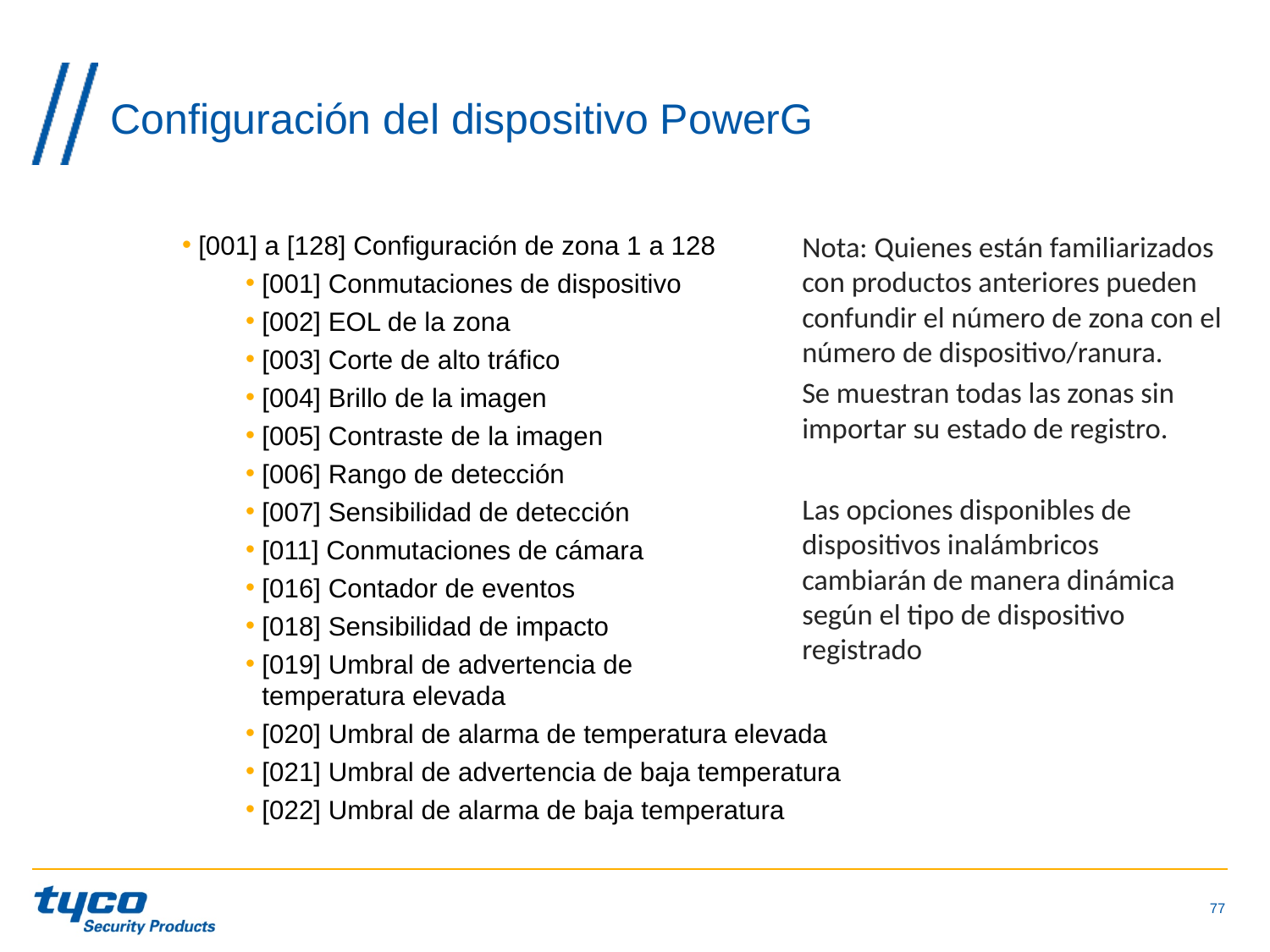

# Configuración del dispositivo PowerG
[001] a [128] Configuración de zona 1 a 128
[001] Conmutaciones de dispositivo
[002] EOL de la zona
[003] Corte de alto tráfico
[004] Brillo de la imagen
[005] Contraste de la imagen
[006] Rango de detección
[007] Sensibilidad de detección
[011] Conmutaciones de cámara
[016] Contador de eventos
[018] Sensibilidad de impacto
[019] Umbral de advertencia de
temperatura elevada
[020] Umbral de alarma de temperatura elevada
[021] Umbral de advertencia de baja temperatura
[022] Umbral de alarma de baja temperatura

Nota: Quienes están familiarizados con productos anteriores pueden confundir el número de zona con el número de dispositivo/ranura.
Se muestran todas las zonas sin importar su estado de registro.

Las opciones disponibles de dispositivos inalámbricos cambiarán de manera dinámica según el tipo de dispositivo registrado

77